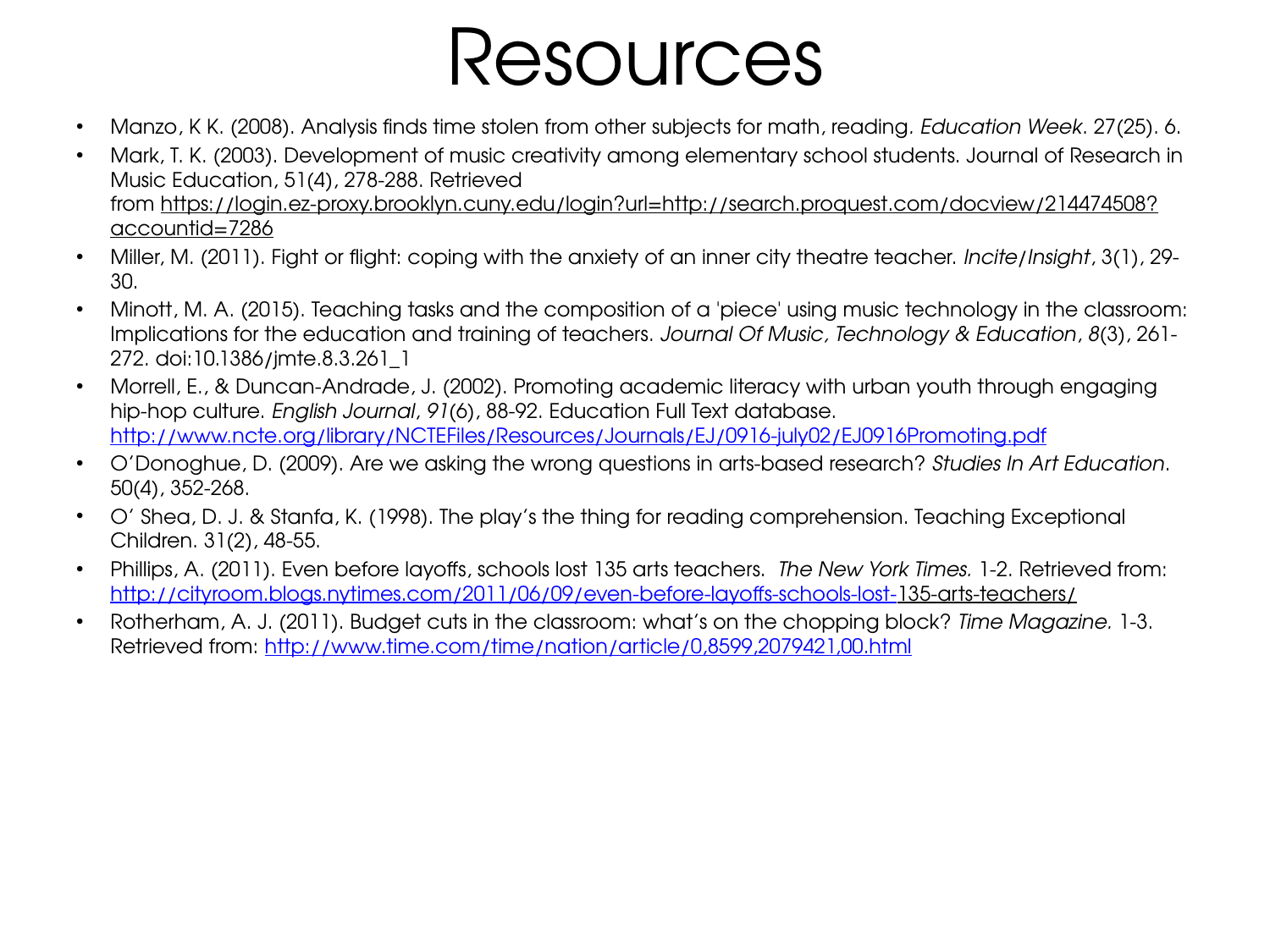

# Resources
Manzo, K K. (2008). Analysis finds time stolen from other subjects for math, reading. Education Week. 27(25). 6.
Mark, T. K. (2003). Development of music creativity among elementary school students. Journal of Research in Music Education, 51(4), 278-288. Retrieved from https://login.ez-proxy.brooklyn.cuny.edu/login?url=http://search.proquest.com/docview/214474508?accountid=7286
Miller, M. (2011). Fight or flight: coping with the anxiety of an inner city theatre teacher. Incite/Insight, 3(1), 29-30.
Minott, M. A. (2015). Teaching tasks and the composition of a 'piece' using music technology in the classroom: Implications for the education and training of teachers. Journal Of Music, Technology & Education, 8(3), 261-272. doi:10.1386/jmte.8.3.261_1
Morrell, E., & Duncan-Andrade, J. (2002). Promoting academic literacy with urban youth through engaging hip-hop culture. English Journal, 91(6), 88-92. Education Full Text database. http://www.ncte.org/library/NCTEFiles/Resources/Journals/EJ/0916-july02/EJ0916Promoting.pdf
O’Donoghue, D. (2009). Are we asking the wrong questions in arts-based research? Studies In Art Education. 50(4), 352-268.
O’ Shea, D. J. & Stanfa, K. (1998). The play’s the thing for reading comprehension. Teaching Exceptional Children. 31(2), 48-55.
Phillips, A. (2011). Even before layoffs, schools lost 135 arts teachers.  The New York Times. 1-2. Retrieved from: http://cityroom.blogs.nytimes.com/2011/06/09/even-before-layoffs-schools-lost-135-arts-teachers/
Rotherham, A. J. (2011). Budget cuts in the classroom: what’s on the chopping block? Time Magazine. 1-3. Retrieved from: http://www.time.com/time/nation/article/0,8599,2079421,00.html